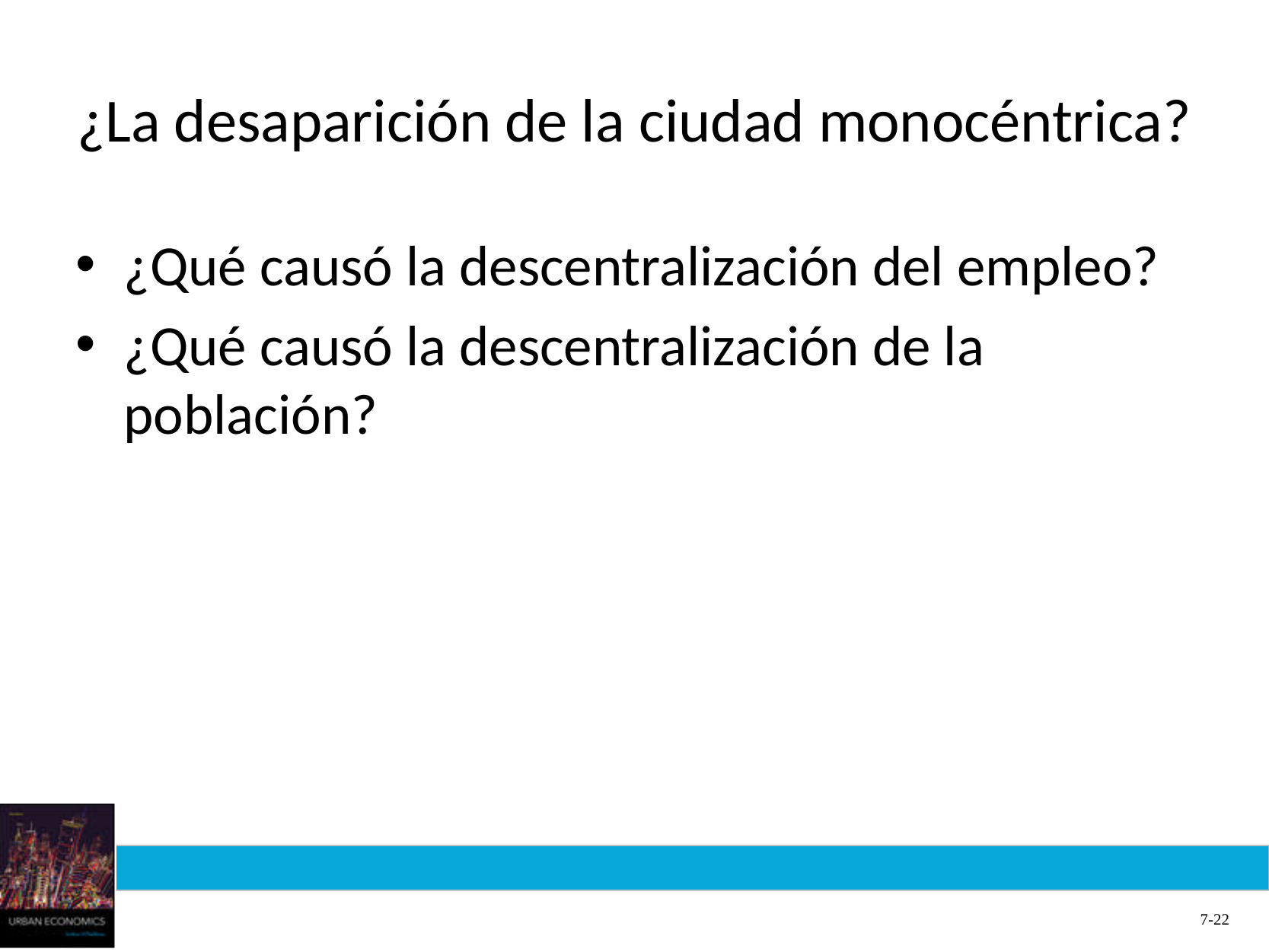

# ¿La desaparición de la ciudad monocéntrica?
¿Qué causó la descentralización del empleo?
¿Qué causó la descentralización de la población?
7-22